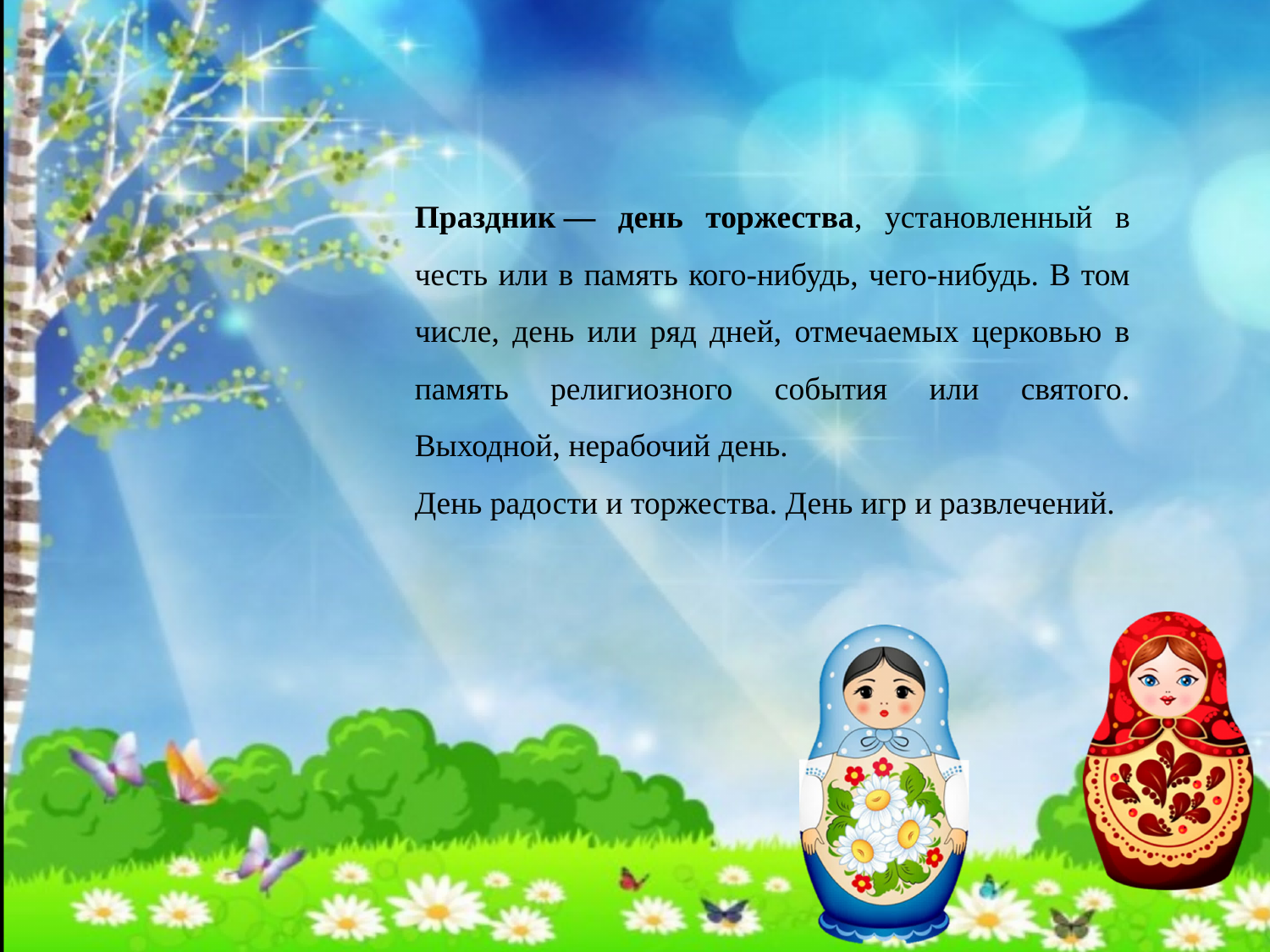

Праздник — день торжества, установленный в честь или в память кого-нибудь, чего-нибудь. В том числе, день или ряд дней, отмечаемых церковью в память религиозного события или святого. Выходной, нерабочий день.
День радости и торжества. День игр и развлечений.